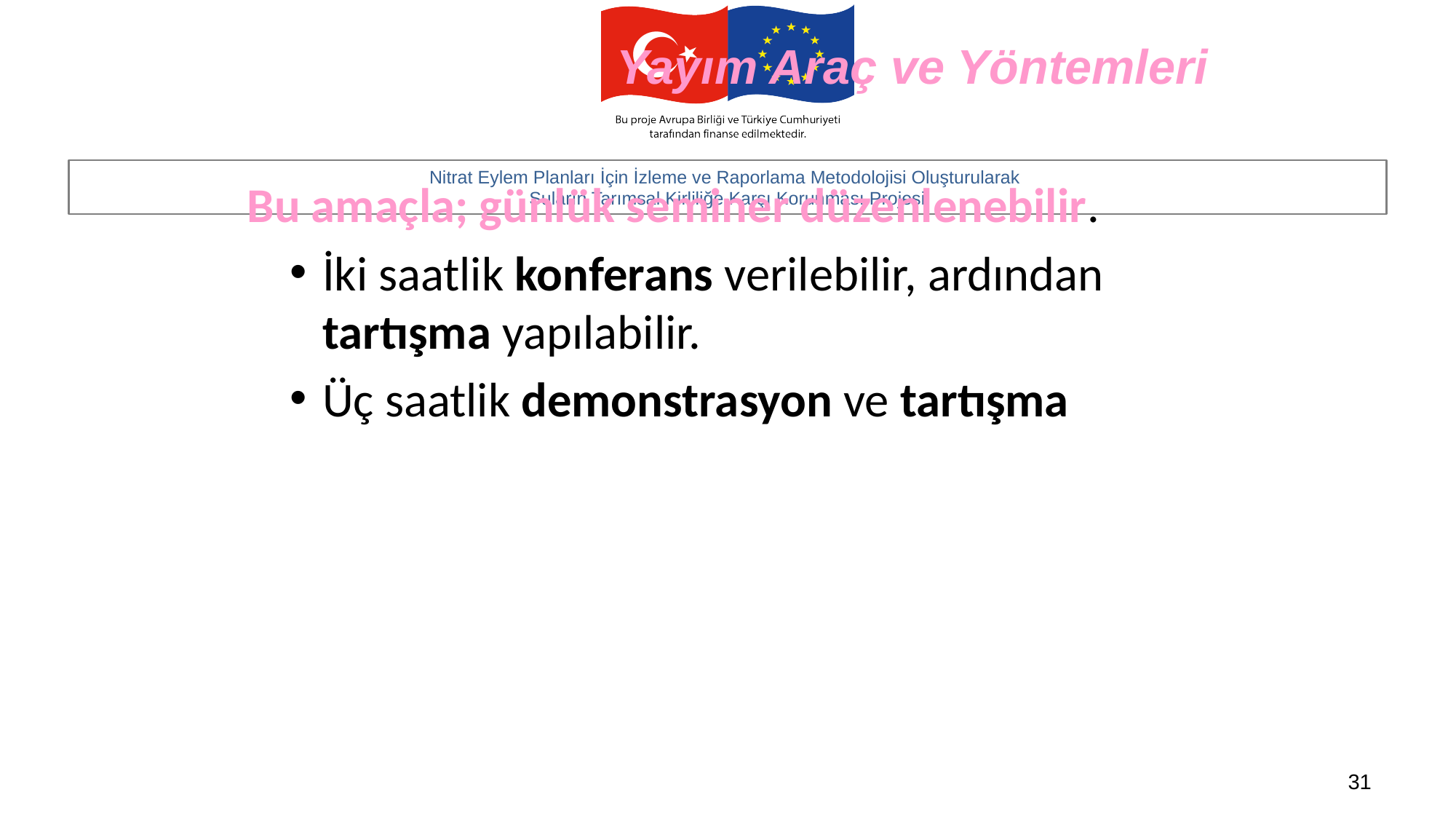

Yayım Araç ve Yöntemleri
Bu amaçla; günlük seminer düzenlenebilir.
İki saatlik konferans verilebilir, ardından tartışma yapılabilir.
Üç saatlik demonstrasyon ve tartışma

31